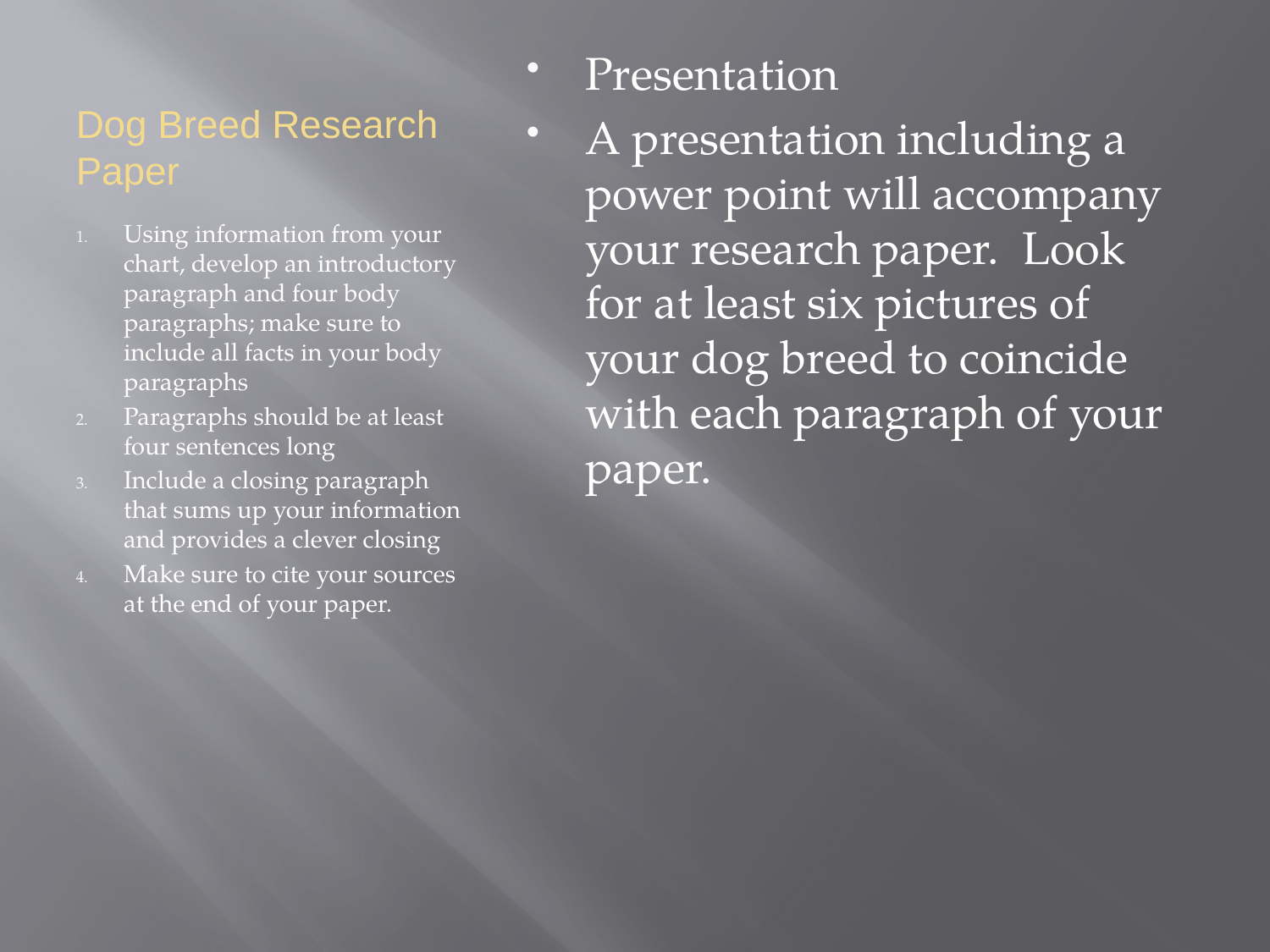

# Dog Breed Research Paper
Presentation
A presentation including a power point will accompany your research paper.  Look for at least six pictures of your dog breed to coincide with each paragraph of your paper.
Using information from your chart, develop an introductory paragraph and four body paragraphs; make sure to include all facts in your body paragraphs
Paragraphs should be at least four sentences long
Include a closing paragraph that sums up your information and provides a clever closing
Make sure to cite your sources at the end of your paper.